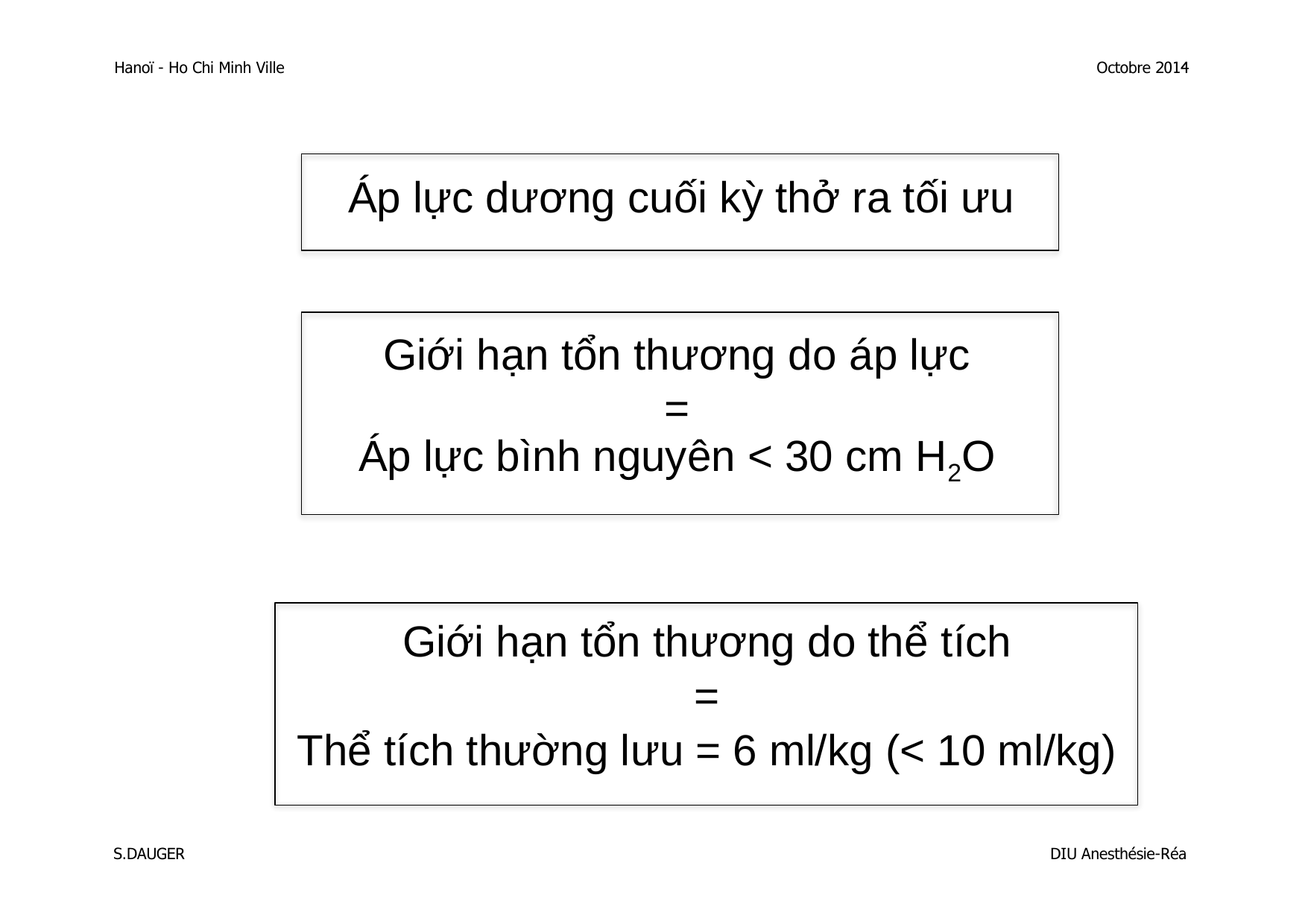

Hanoï - Ho Chi Minh Ville

Octobre 2014

Áp lực dương cuối kỳ thở ra tối ưu

Giới hạn tổn thương do áp lực
=
Áp lực bình nguyên < 30 cm H2O

Giới hạn tổn thương do thể tích
=
Thể tích thường lưu = 6 ml/kg (< 10 ml/kg)
S.DAUGER

DIU Anesthésie-Réa